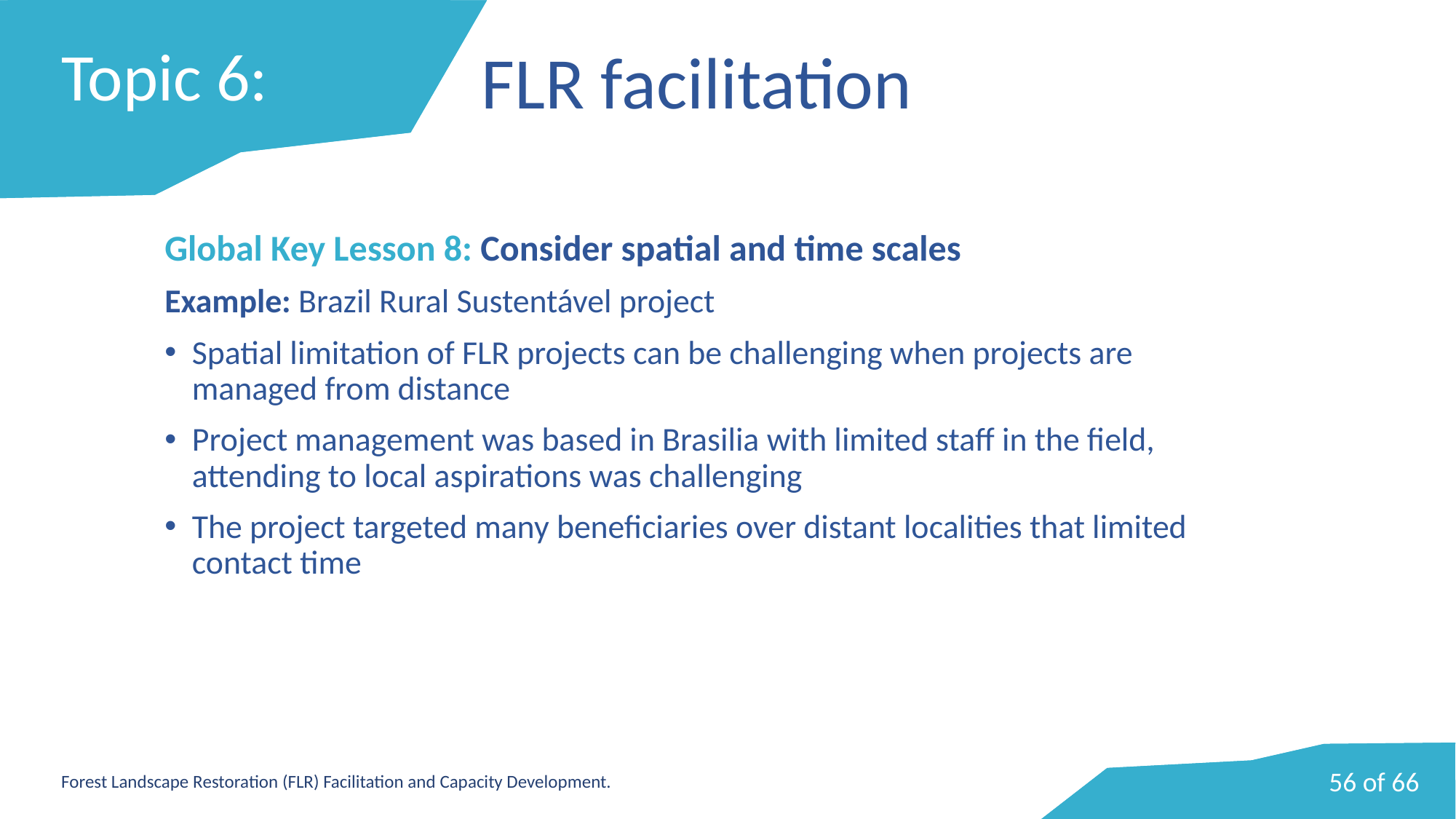

# Topic 6:
FLR facilitation
Global Key Lesson 8: Consider spatial and time scales
Example: Brazil Rural Sustentável project
Spatial limitation of FLR projects can be challenging when projects are managed from distance
Project management was based in Brasilia with limited staff in the field, attending to local aspirations was challenging
The project targeted many beneficiaries over distant localities that limited contact time
Image caption Photo: [image source information]
56 of 66
Forest Landscape Restoration (FLR) Facilitation and Capacity Development.